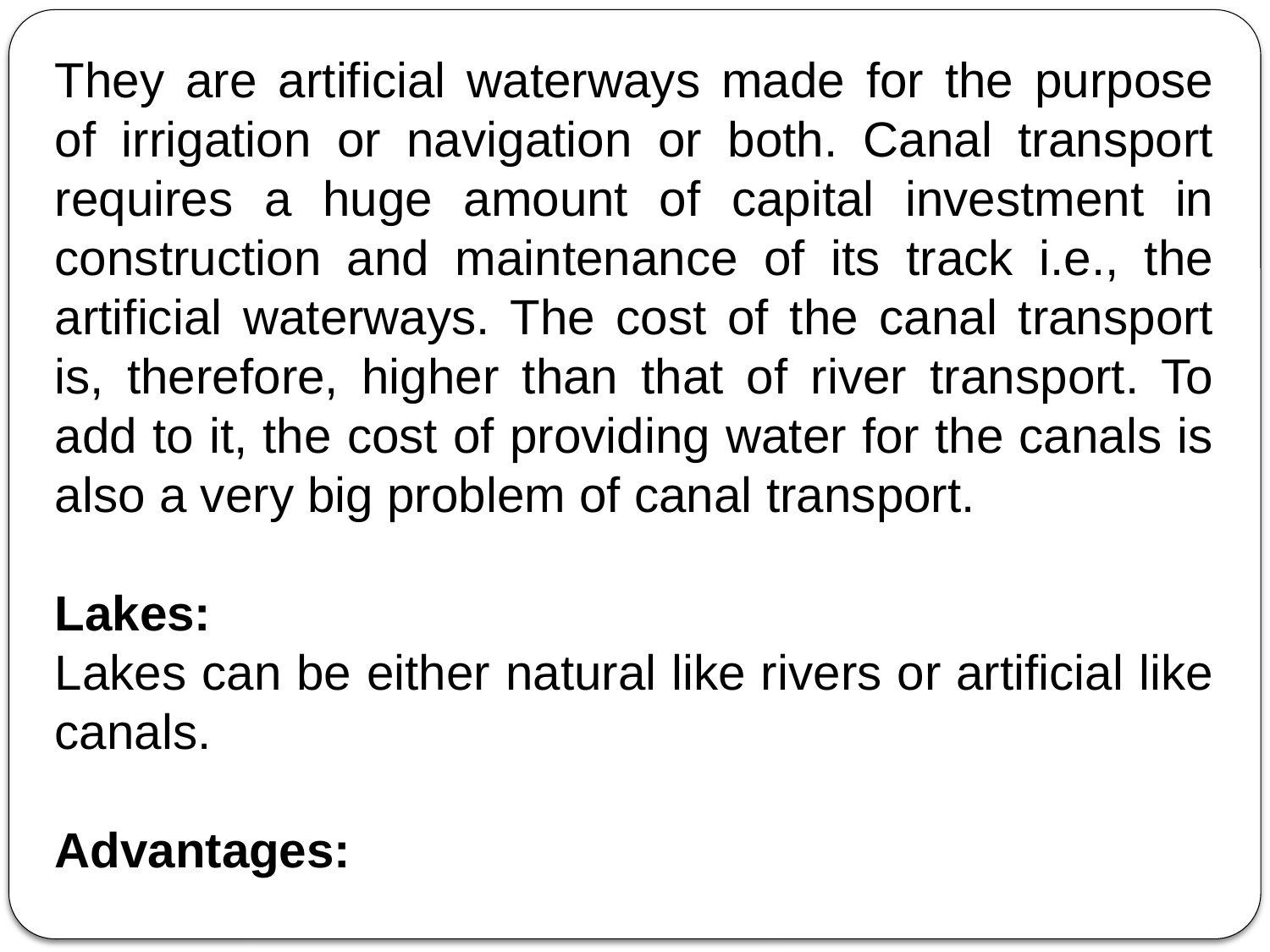

They are artificial waterways made for the purpose of irrigation or navigation or both. Canal transport requires a huge amount of capital investment in construction and maintenance of its track i.e., the artificial waterways. The cost of the canal transport is, therefore, higher than that of river transport. To add to it, the cost of providing water for the canals is also a very big problem of canal transport.

Lakes:
Lakes can be either natural like rivers or artificial like canals.

Advantages: